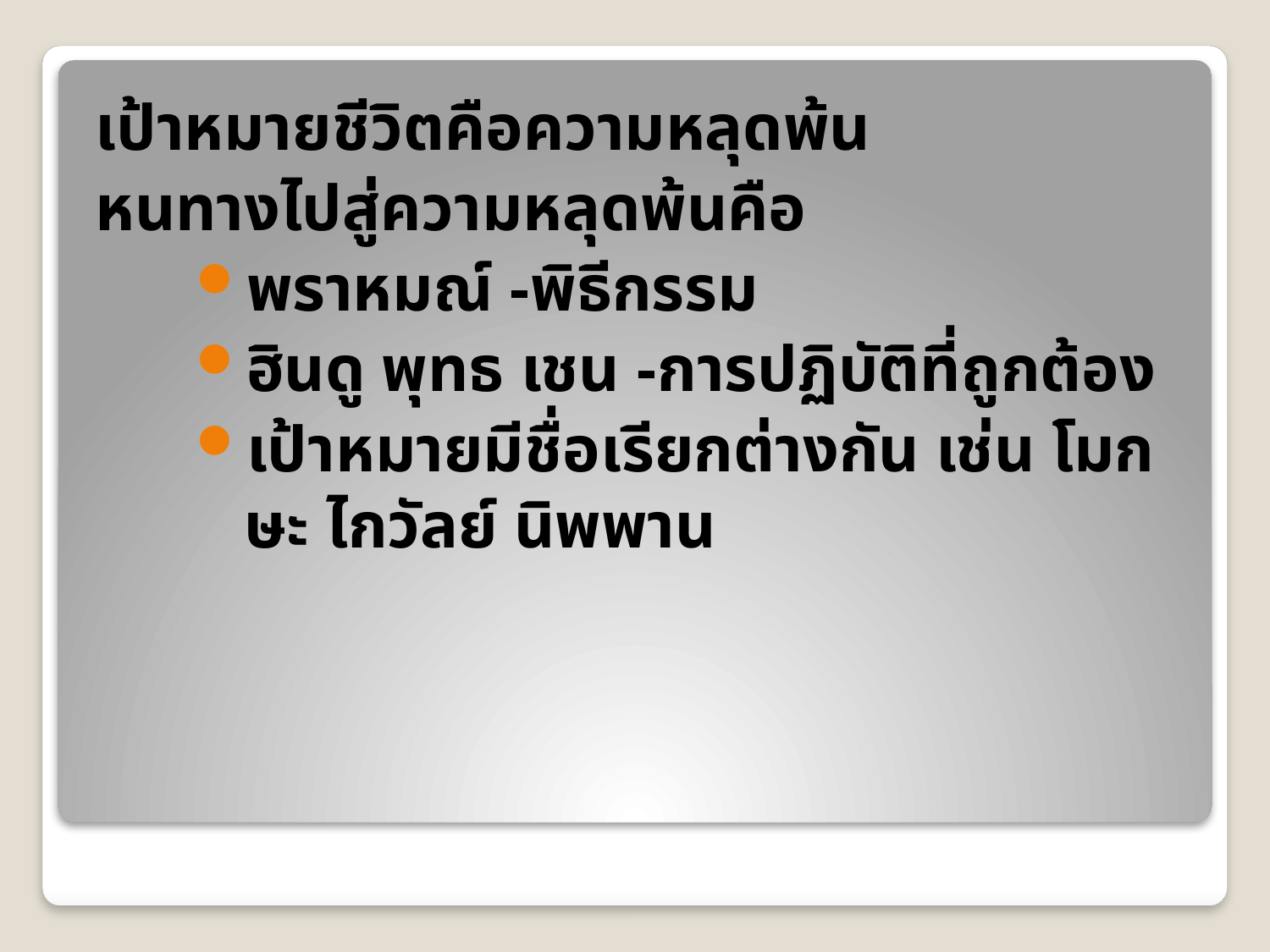

เป้าหมายชีวิตคือความหลุดพ้น
หนทางไปสู่ความหลุดพ้นคือ
พราหมณ์ -พิธีกรรม
ฮินดู พุทธ เชน -การปฏิบัติที่ถูกต้อง
เป้าหมายมีชื่อเรียกต่างกัน เช่น โมกษะ ไกวัลย์ นิพพาน